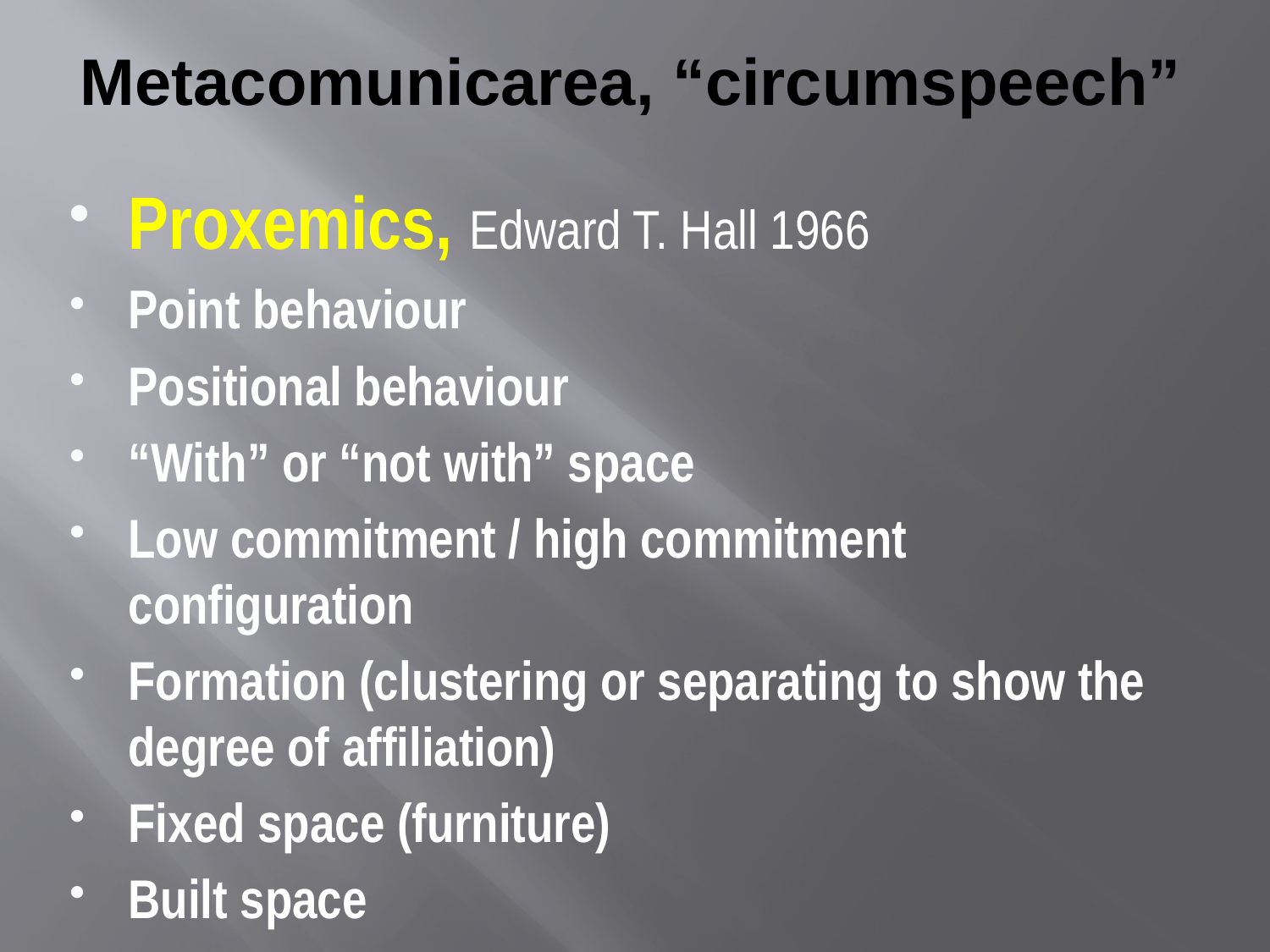

# Metacomunicarea, “circumspeech”
Proxemics, Edward T. Hall 1966
Point behaviour
Positional behaviour
“With” or “not with” space
Low commitment / high commitment configuration
Formation (clustering or separating to show the degree of affiliation)
Fixed space (furniture)
Built space